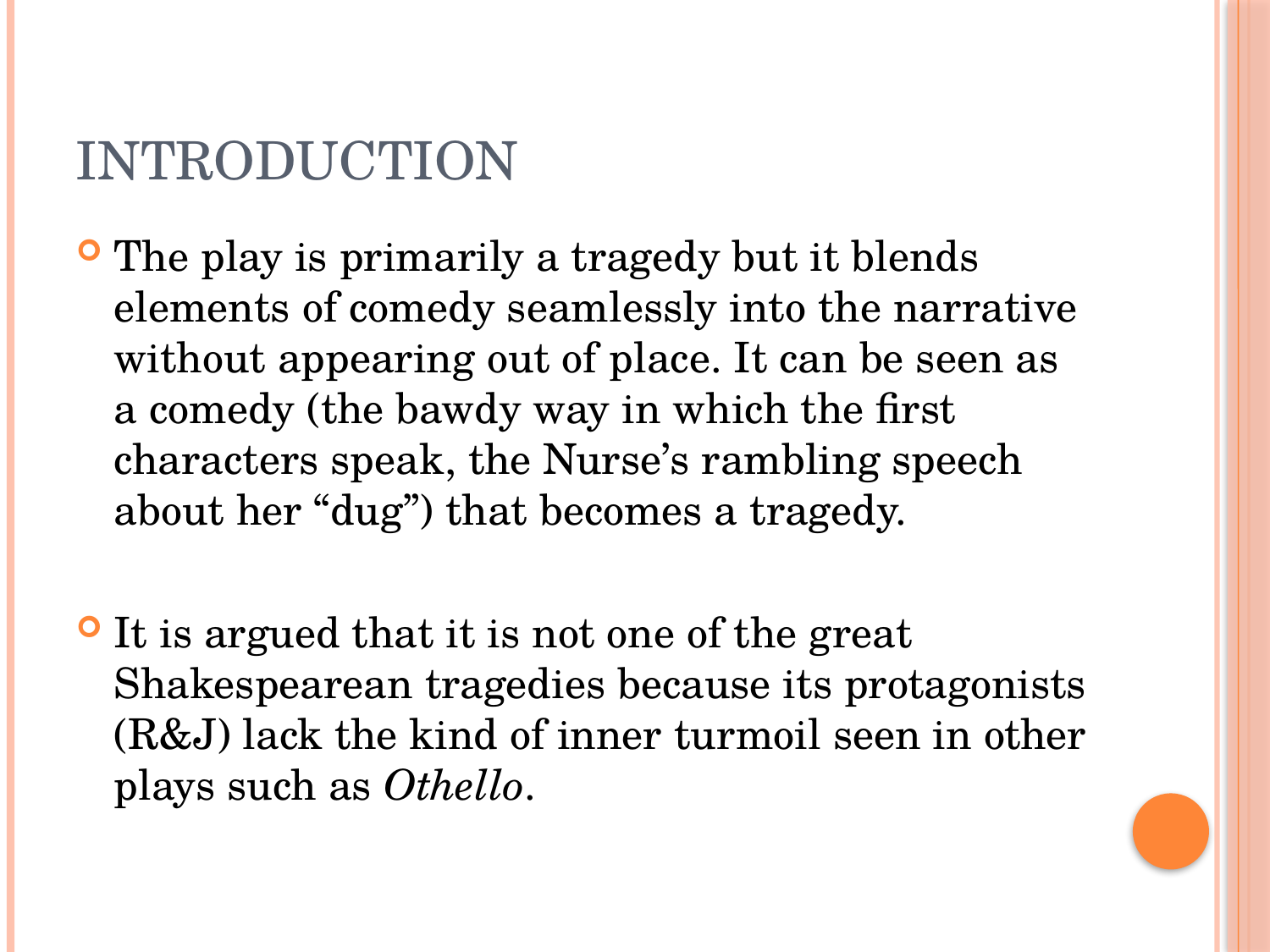

# Introduction
The play is primarily a tragedy but it blends elements of comedy seamlessly into the narrative without appearing out of place. It can be seen as a comedy (the bawdy way in which the first characters speak, the Nurse’s rambling speech about her “dug”) that becomes a tragedy.

It is argued that it is not one of the great Shakespearean tragedies because its protagonists (R&J) lack the kind of inner turmoil seen in other plays such as Othello.